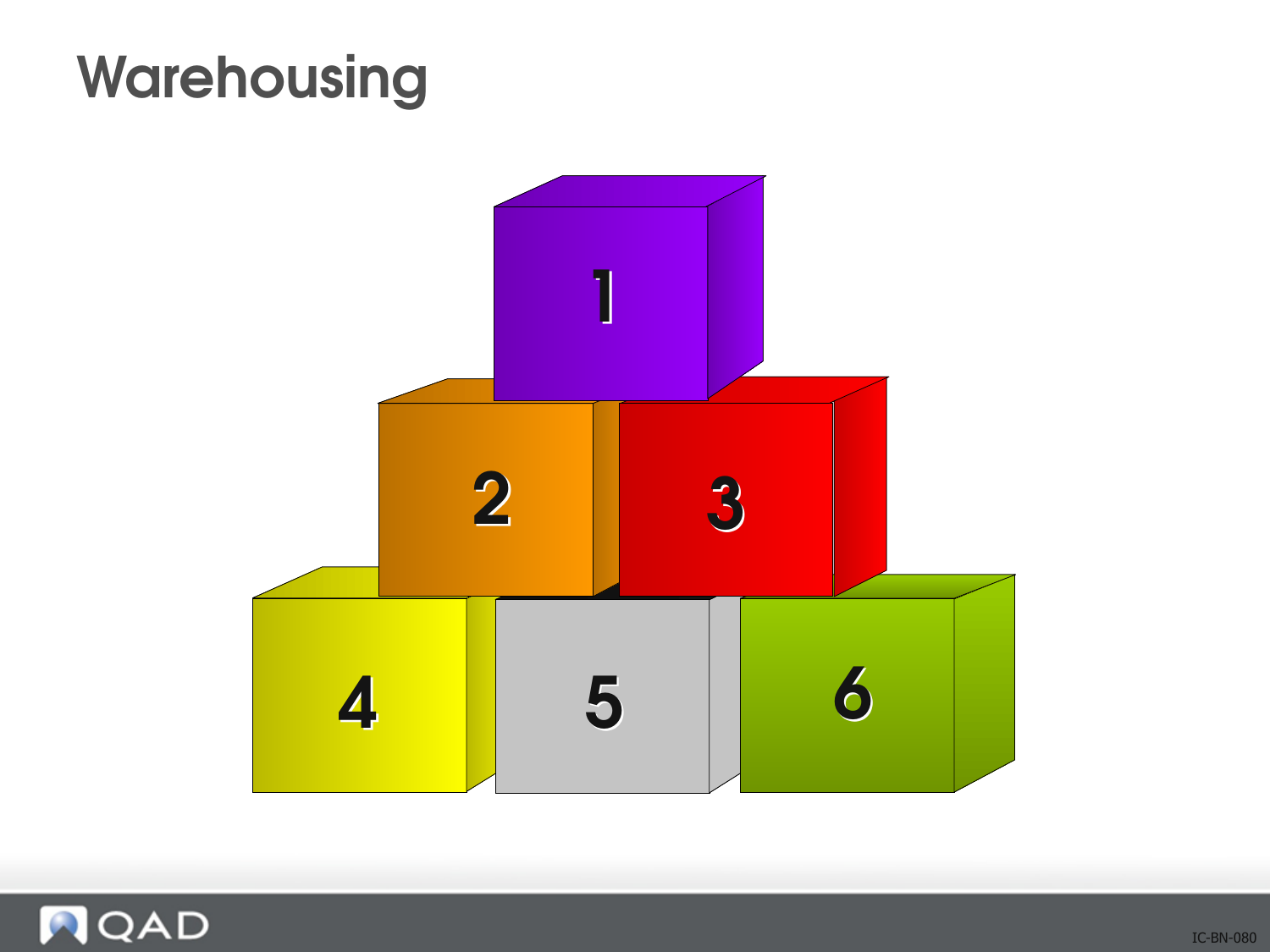

# Warehousing

1
2
3
6
4
5
IC-BN-080